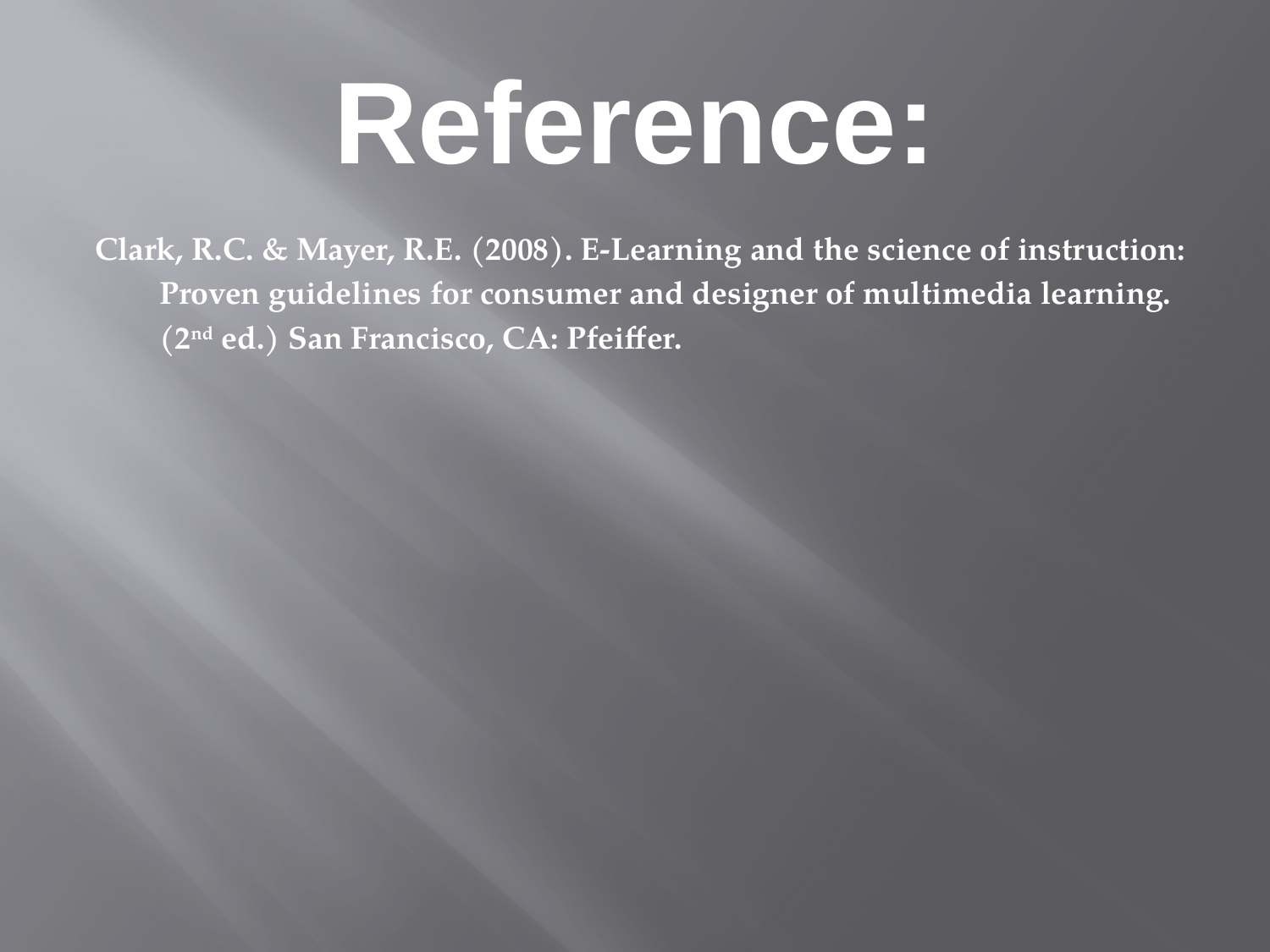

# Reference:
Clark, R.C. & Mayer, R.E. (2008). E-Learning and the science of instruction:
        Proven guidelines for consumer and designer of multimedia learning.
        (2nd ed.) San Francisco, CA: Pfeiffer.